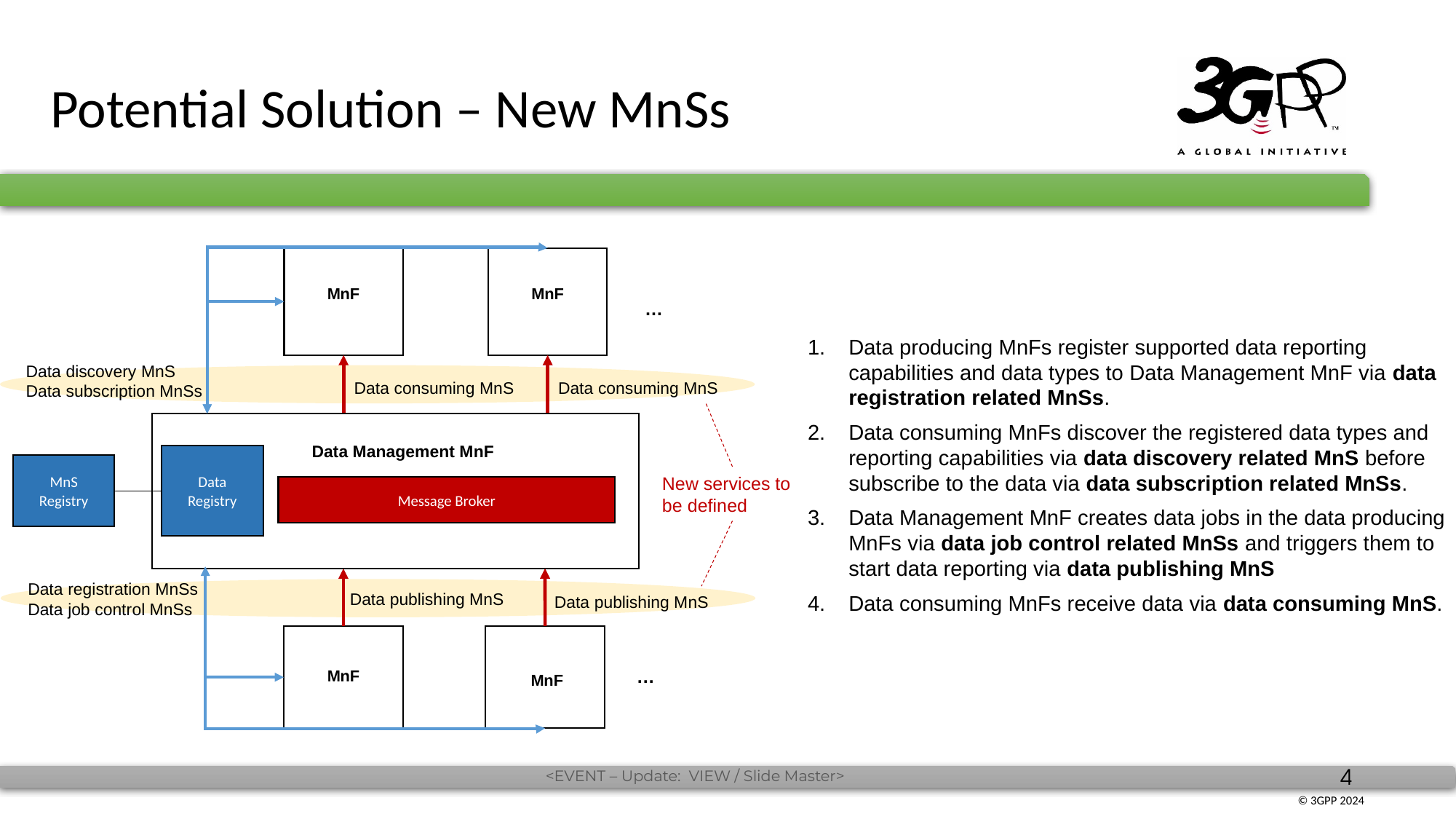

# Potential Solution – New MnSs

MnF

MnF

…

Data discovery MnS
Data subscription MnSs

Data consuming MnS
Data consuming MnS

Data Management MnF

Data Registry
MnS Registry
New services to be defined
Message Broker
Data registration MnSs
Data job control MnSs

Data publishing MnS
Data publishing MnS

…

MnF

MnF

Data producing MnFs register supported data reporting capabilities and data types to Data Management MnF via data registration related MnSs.
Data consuming MnFs discover the registered data types and reporting capabilities via data discovery related MnS before subscribe to the data via data subscription related MnSs.
Data Management MnF creates data jobs in the data producing MnFs via data job control related MnSs and triggers them to start data reporting via data publishing MnS
Data consuming MnFs receive data via data consuming MnS.